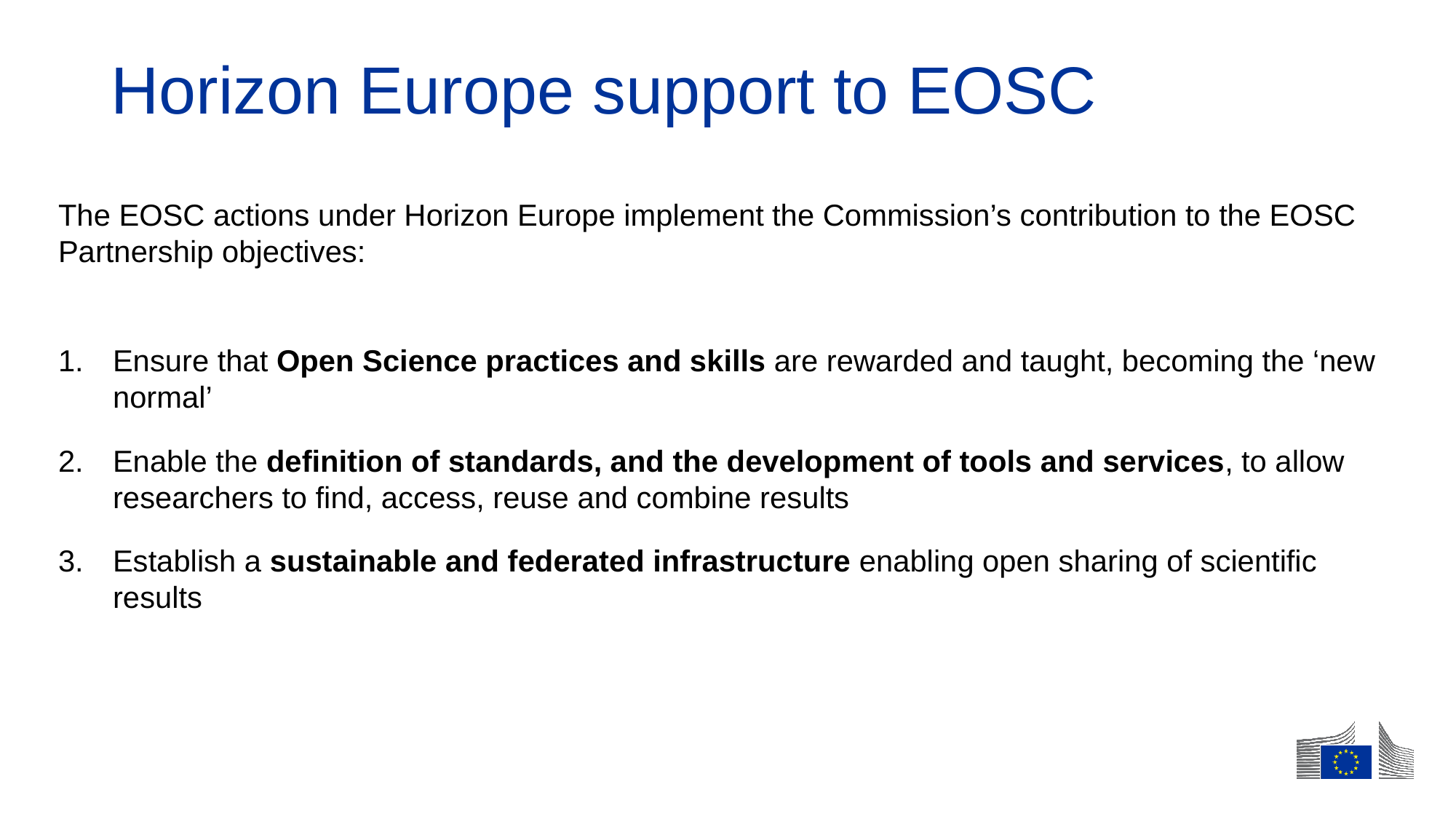

# Horizon Europe support to EOSC
The EOSC actions under Horizon Europe implement the Commission’s contribution to the EOSC Partnership objectives:

Ensure that Open Science practices and skills are rewarded and taught, becoming the ‘new normal’
Enable the definition of standards, and the development of tools and services, to allow researchers to find, access, reuse and combine results
Establish a sustainable and federated infrastructure enabling open sharing of scientific results